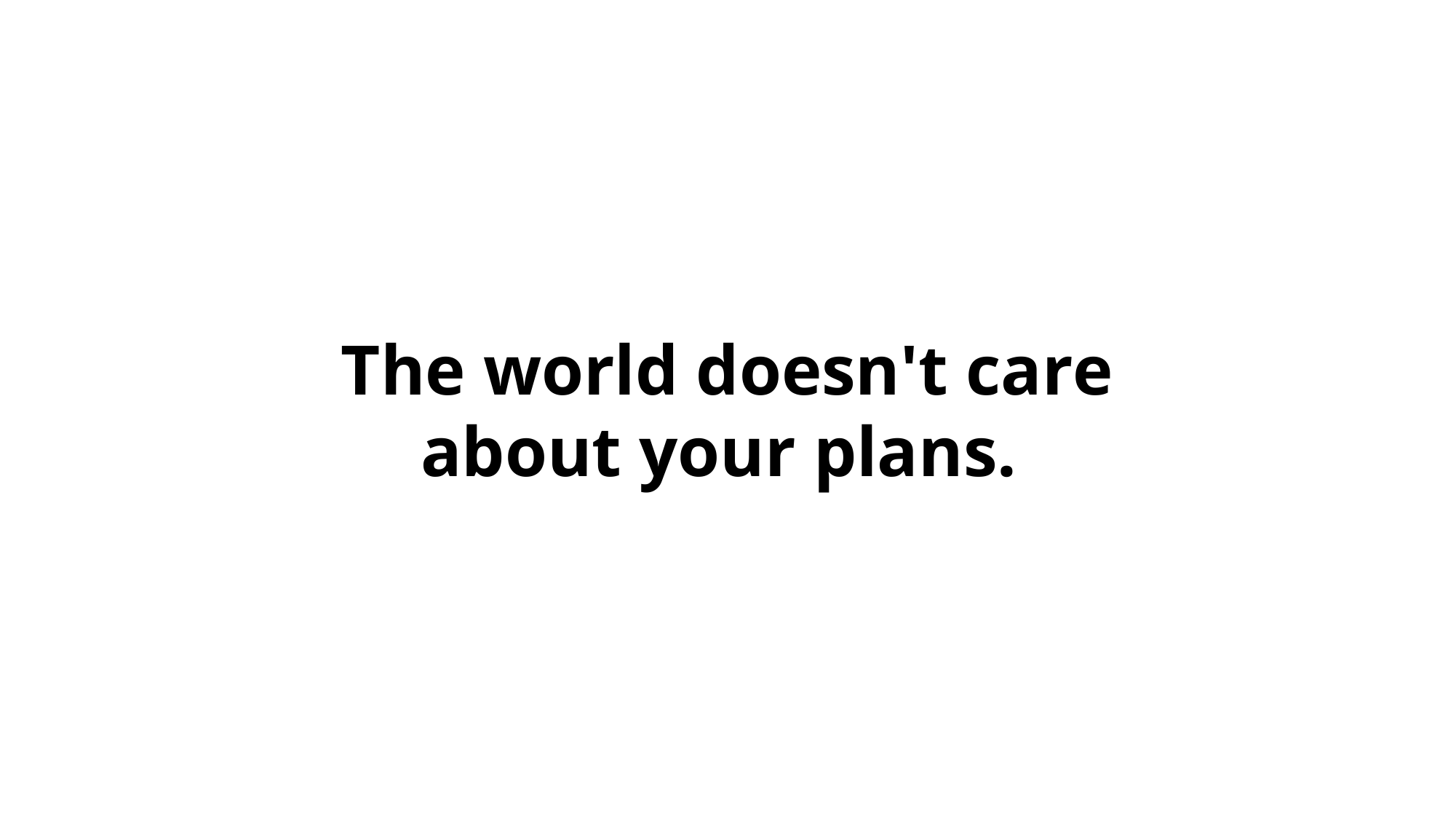

The world doesn't care about your plans.